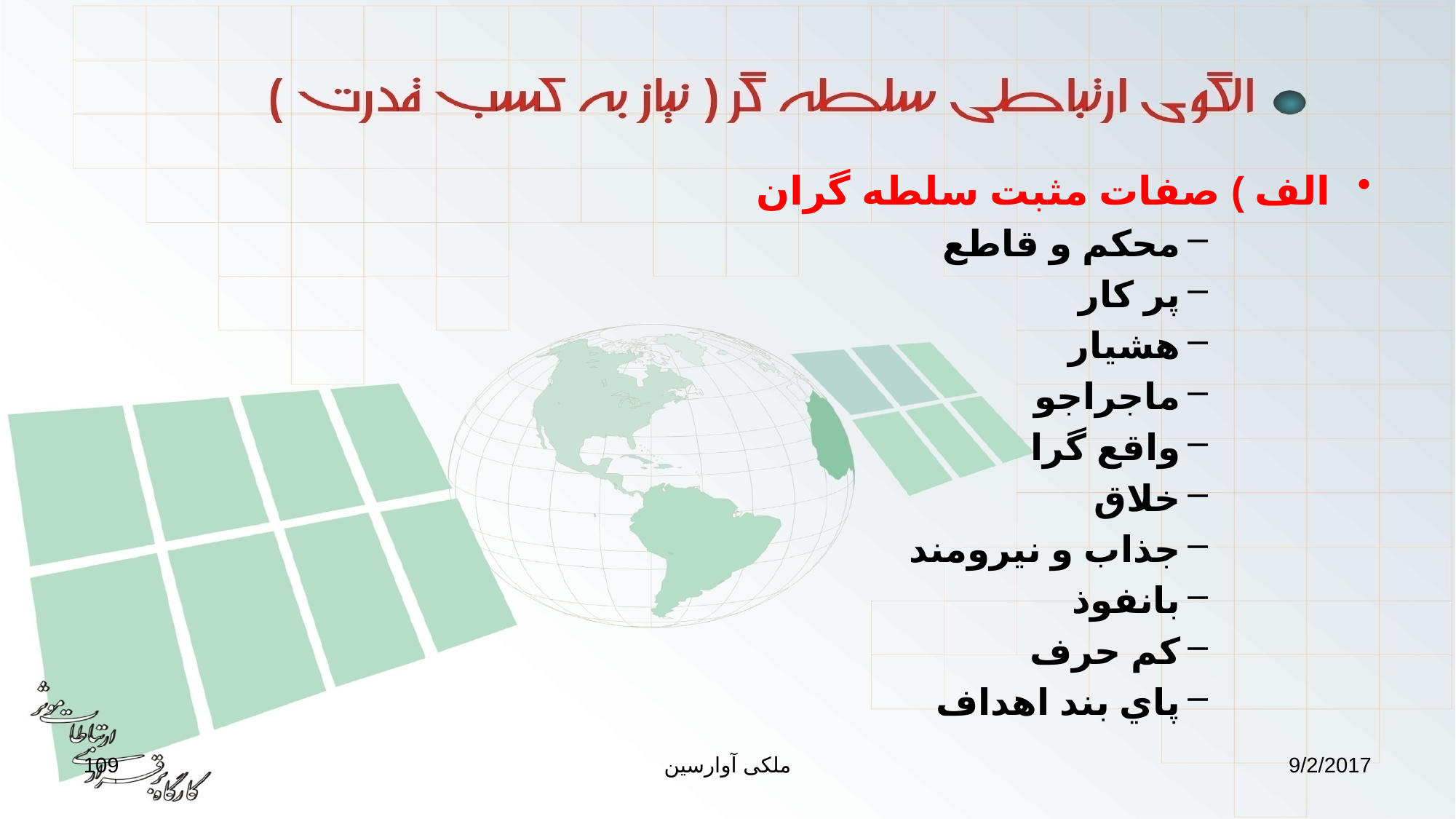

الف ) صفات مثبت سلطه گران
محكم و قاطع
پر كار
هشيار
ماجراجو
واقع گرا
خلاق
جذاب و نيرومند
بانفوذ
كم حرف
پاي بند اهداف
109
ملکی آوارسین
9/2/2017